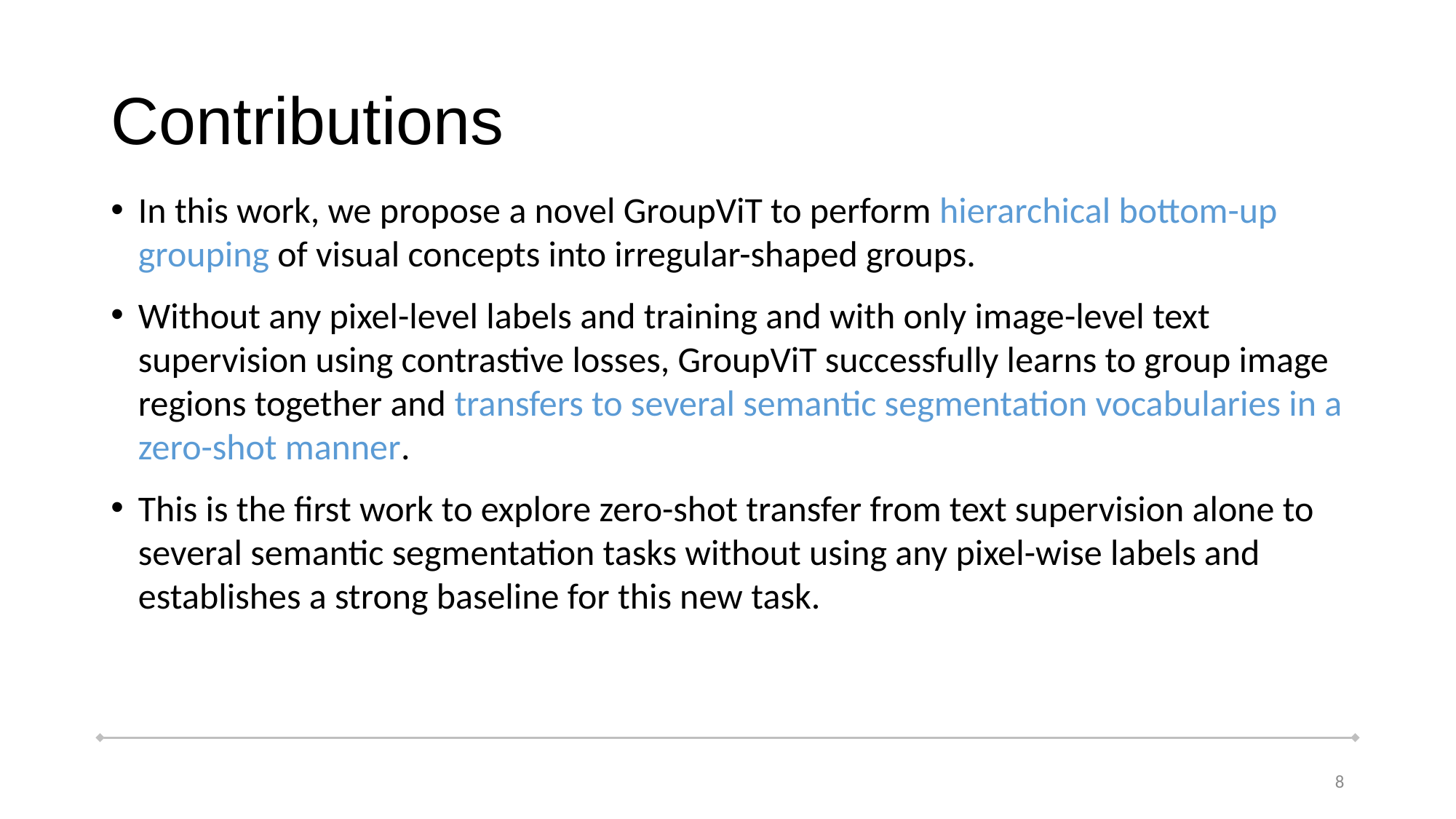

# Contributions
In this work, we propose a novel GroupViT to perform hierarchical bottom-up grouping of visual concepts into irregular-shaped groups.
Without any pixel-level labels and training and with only image-level text supervision using contrastive losses, GroupViT successfully learns to group image regions together and transfers to several semantic segmentation vocabularies in a zero-shot manner.
This is the first work to explore zero-shot transfer from text supervision alone to several semantic segmentation tasks without using any pixel-wise labels and establishes a strong baseline for this new task.
8